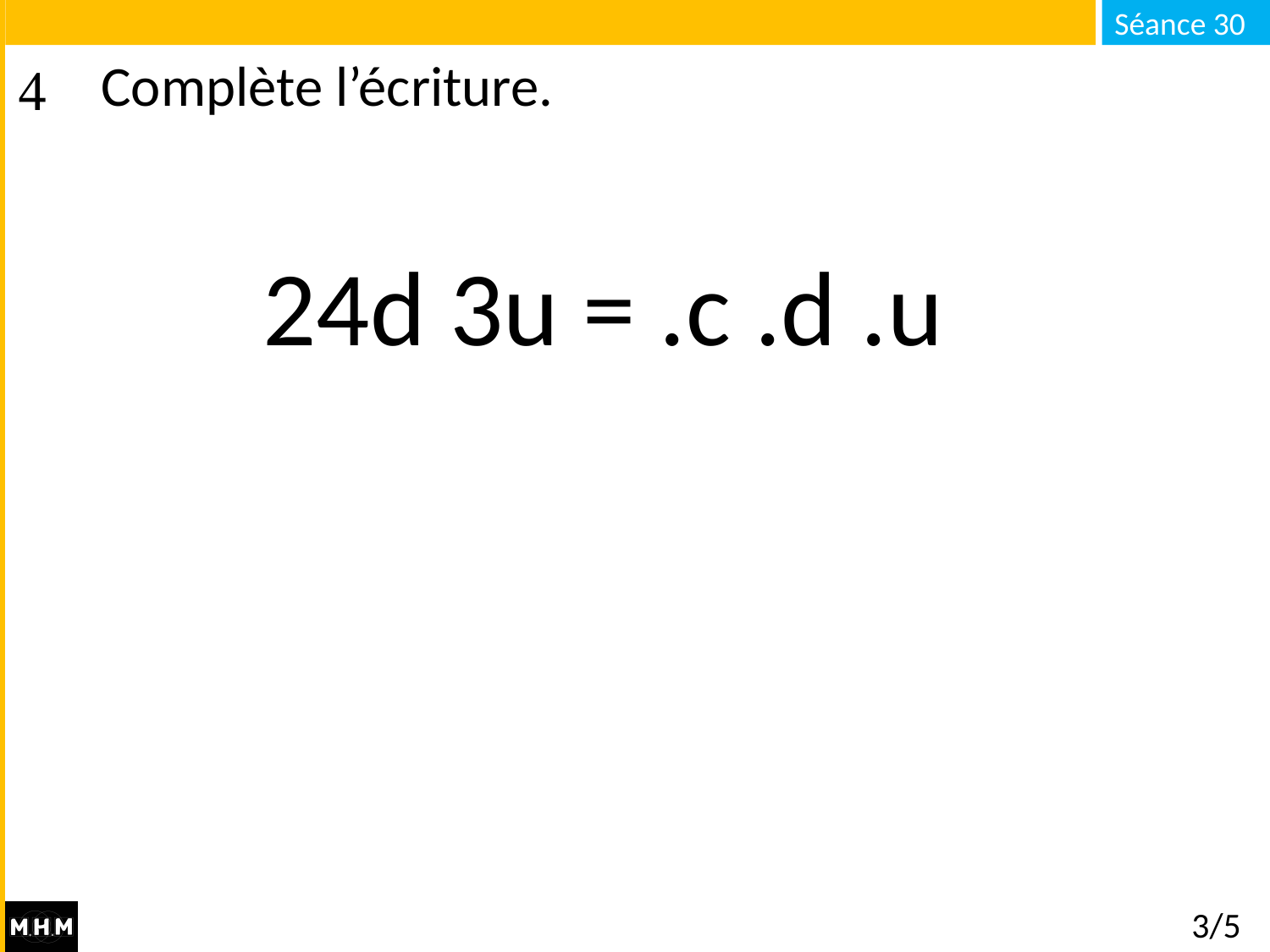

# Complète l’écriture.
24d 3u = .c .d .u
3/5